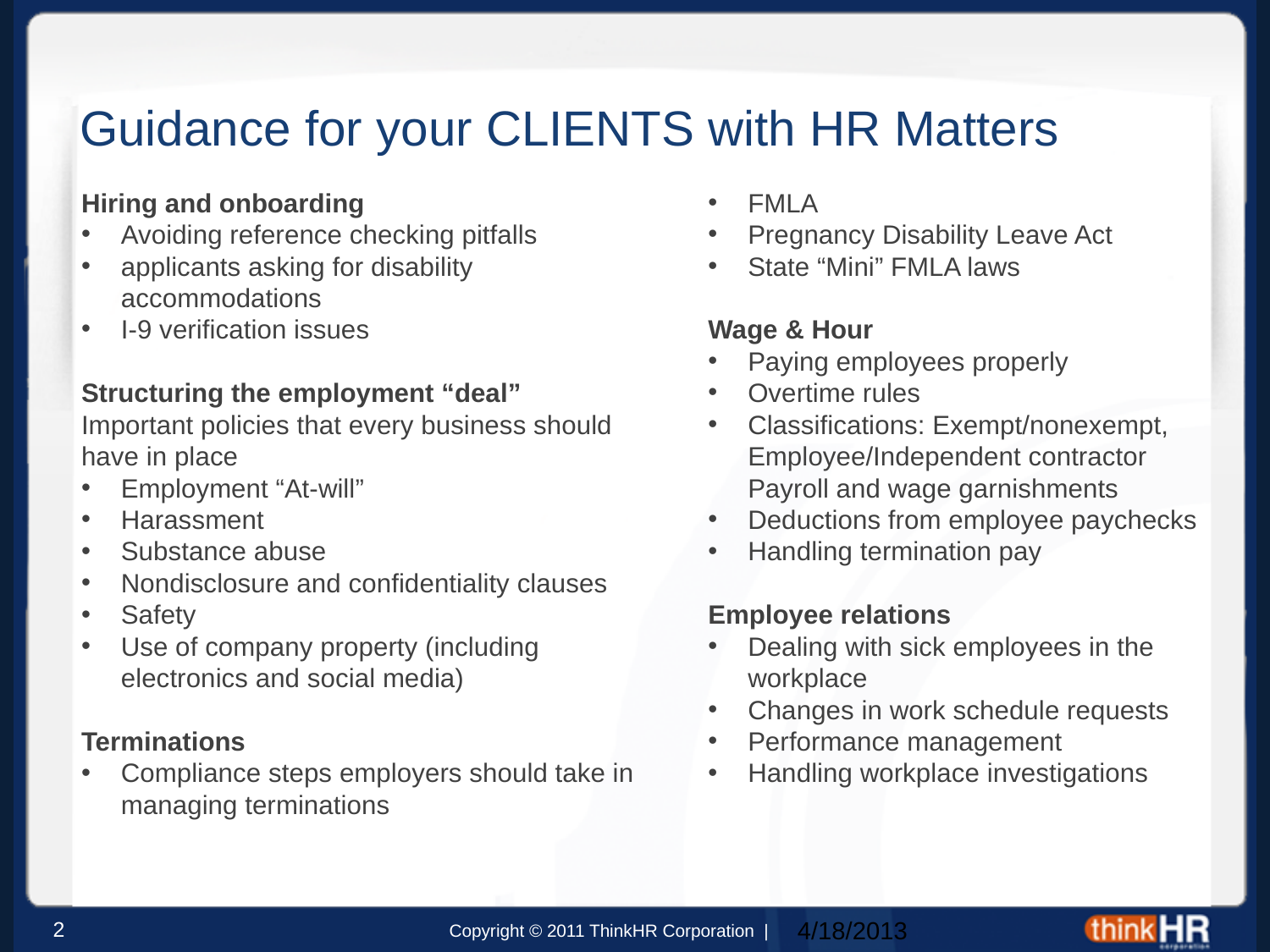

# Guidance for your CLIENTS with HR Matters
Hiring and onboarding
Avoiding reference checking pitfalls
applicants asking for disability accommodations
I-9 verification issues

Structuring the employment “deal”
Important policies that every business should have in place
Employment “At-will”
Harassment
Substance abuse
Nondisclosure and confidentiality clauses
Safety
Use of company property (including electronics and social media)

Terminations
Compliance steps employers should take in managing terminations

Time off issues:
FMLA
Pregnancy Disability Leave Act
State “Mini” FMLA laws

Wage & Hour
Paying employees properly
Overtime rules
Classifications: Exempt/nonexempt, Employee/Independent contractor Payroll and wage garnishments
Deductions from employee paychecks
Handling termination pay

Employee relations
Dealing with sick employees in the workplace
Changes in work schedule requests
Performance management
Handling workplace investigations

2
4/18/2013
Copyright © 2011 ThinkHR Corporation  |